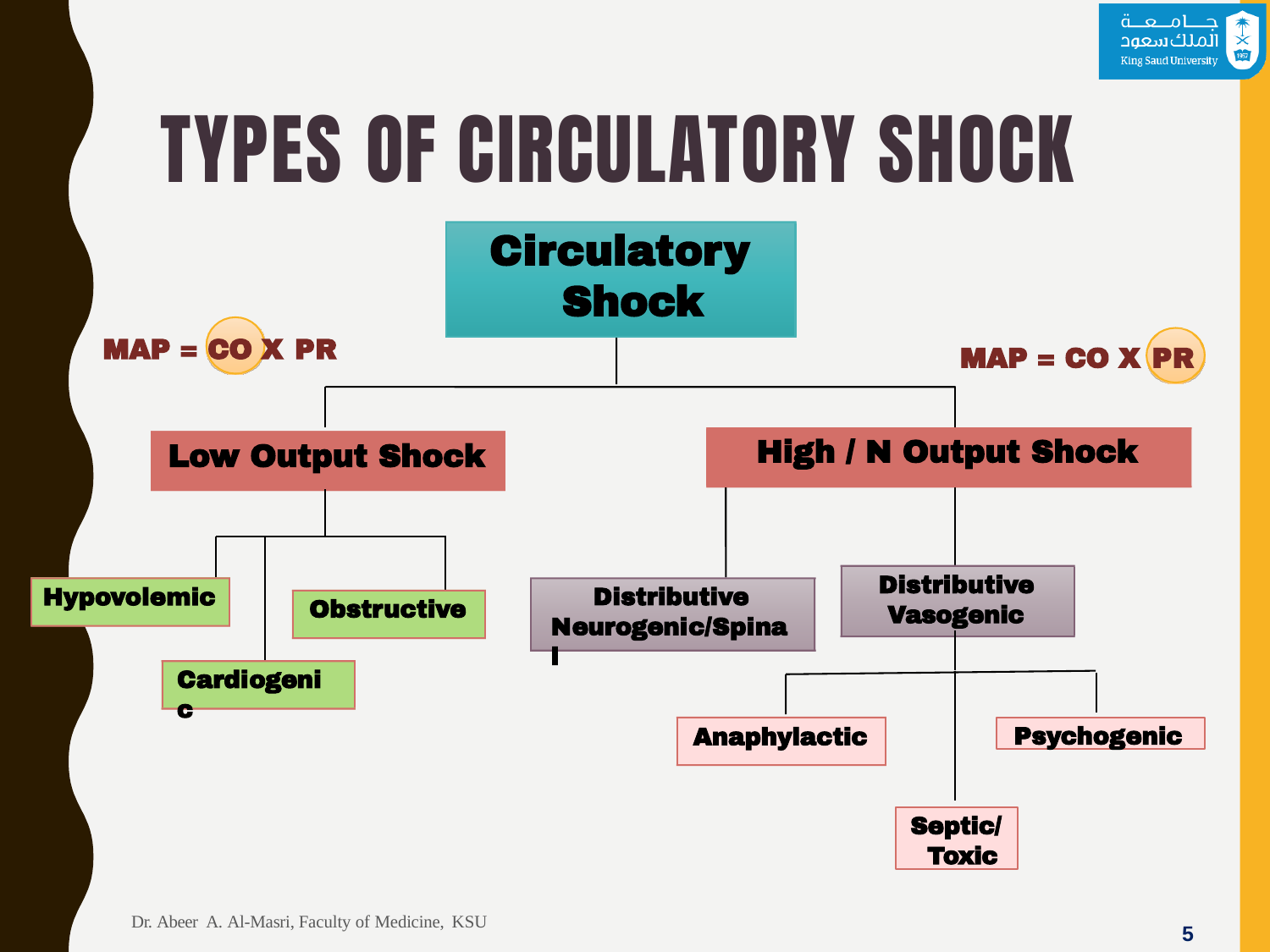

# TYPES OF CIRCULATORY SHOCK

Circulatory  Shock

MAP = CO X PR

MAP = CO X PR

High / N Output Shock

Low Output Shock

Distributive

Distributive  Neurogenic/Spinal
Hypovolemic

Obstructive
Vasogenic

Cardiogenic

Psychogenic

Anaphylactic

Septic/  Toxic
Dr. Abeer  A. Al-Masri, Faculty of Medicine, KSU
5